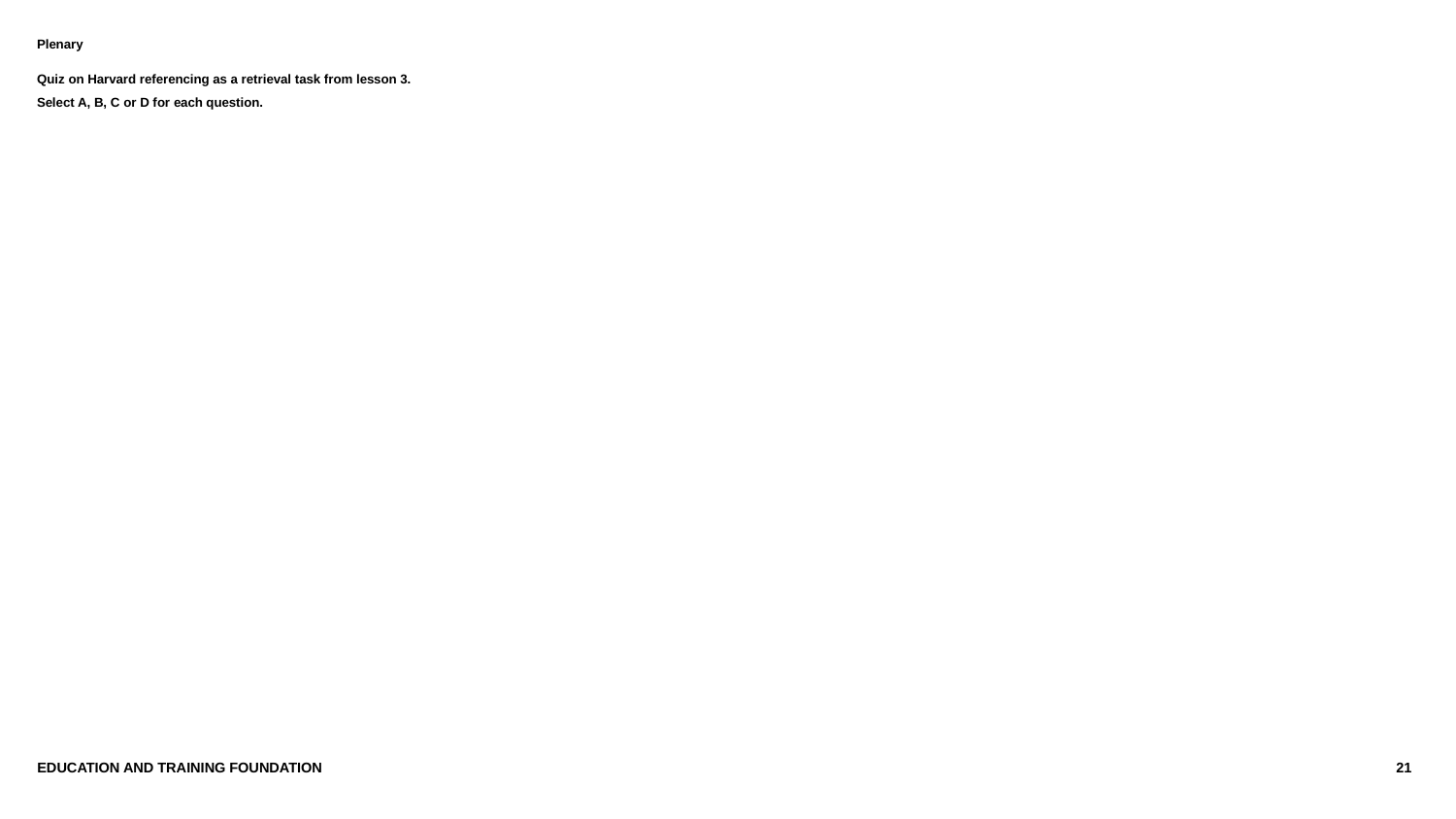

# Plenary Quiz on Harvard referencing as a retrieval task from lesson 3. Select A, B, C or D for each question.
Education AND Training Foundation
21